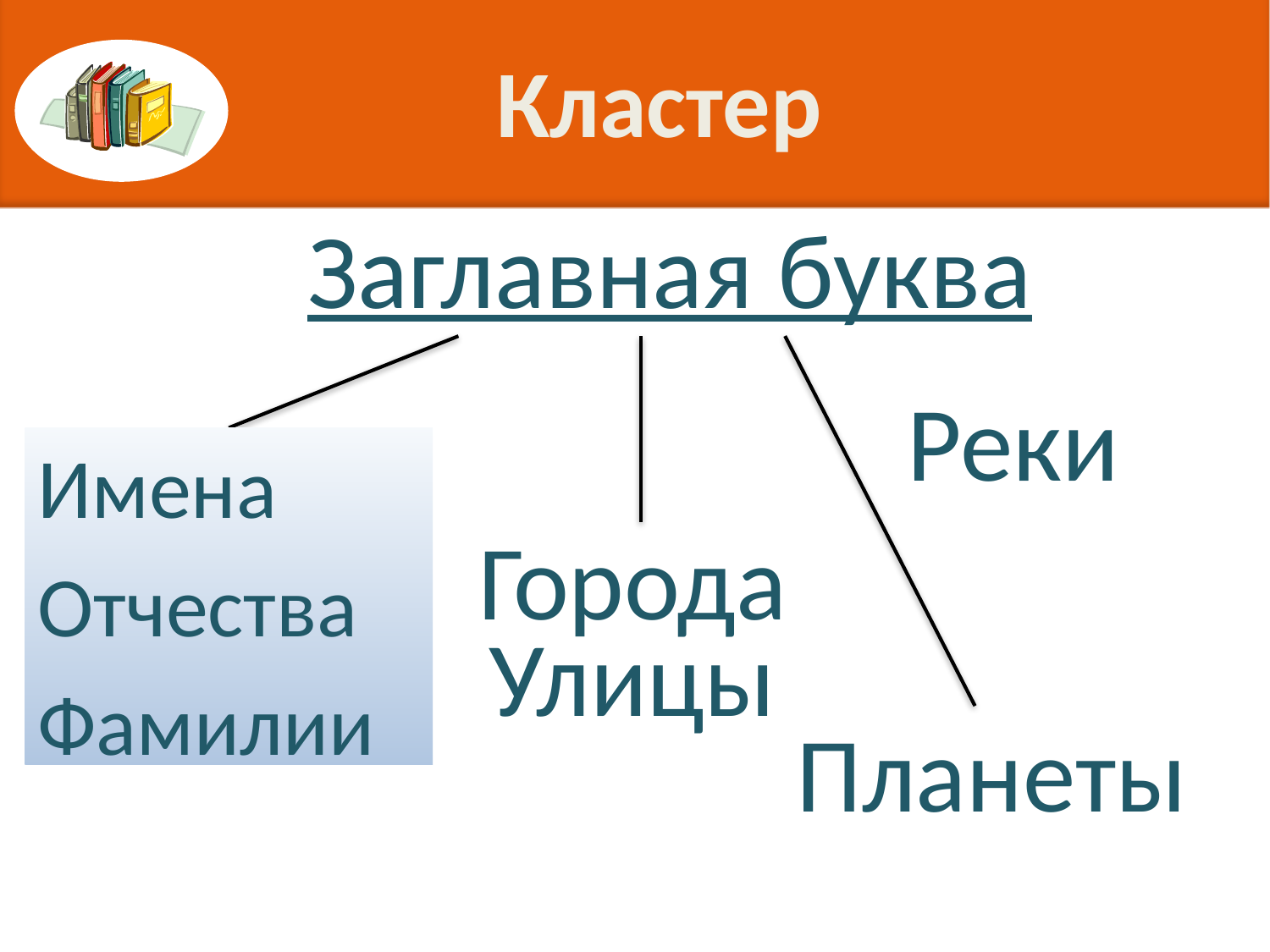

# Кластер
Заглавная буква
Реки
Имена
Отчества
Фамилии

Города
Улицы
Планеты